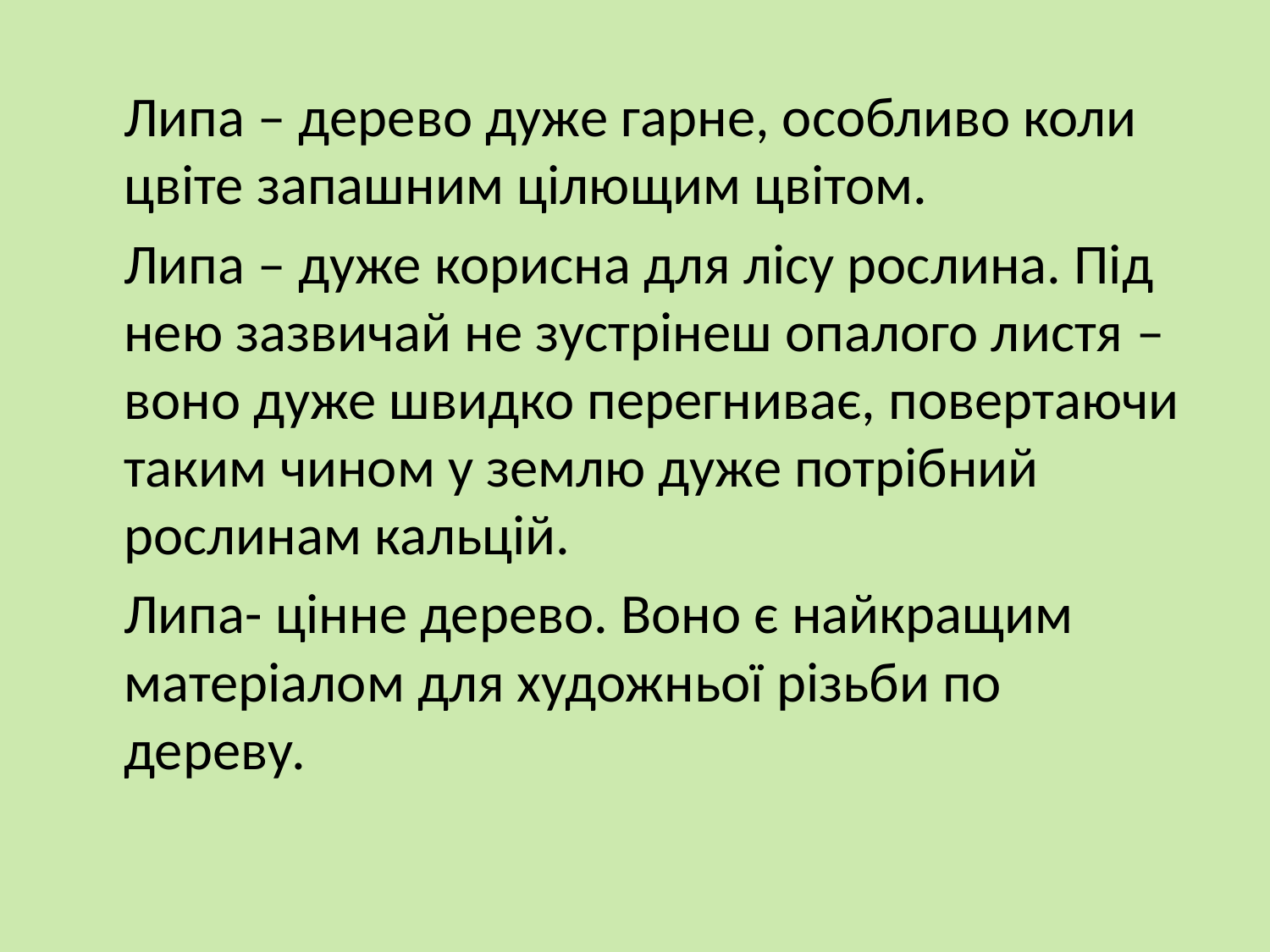

Липа – дерево дуже гарне, особливо коли цвіте запашним цілющим цвітом.
	Липа – дуже корисна для лісу рослина. Під нею зазвичай не зустрінеш опалого листя – воно дуже швидко перегниває, повертаючи таким чином у землю дуже потрібний рослинам кальцій.
 	Липа- цінне дерево. Воно є найкращим матеріалом для художньої різьби по дереву.